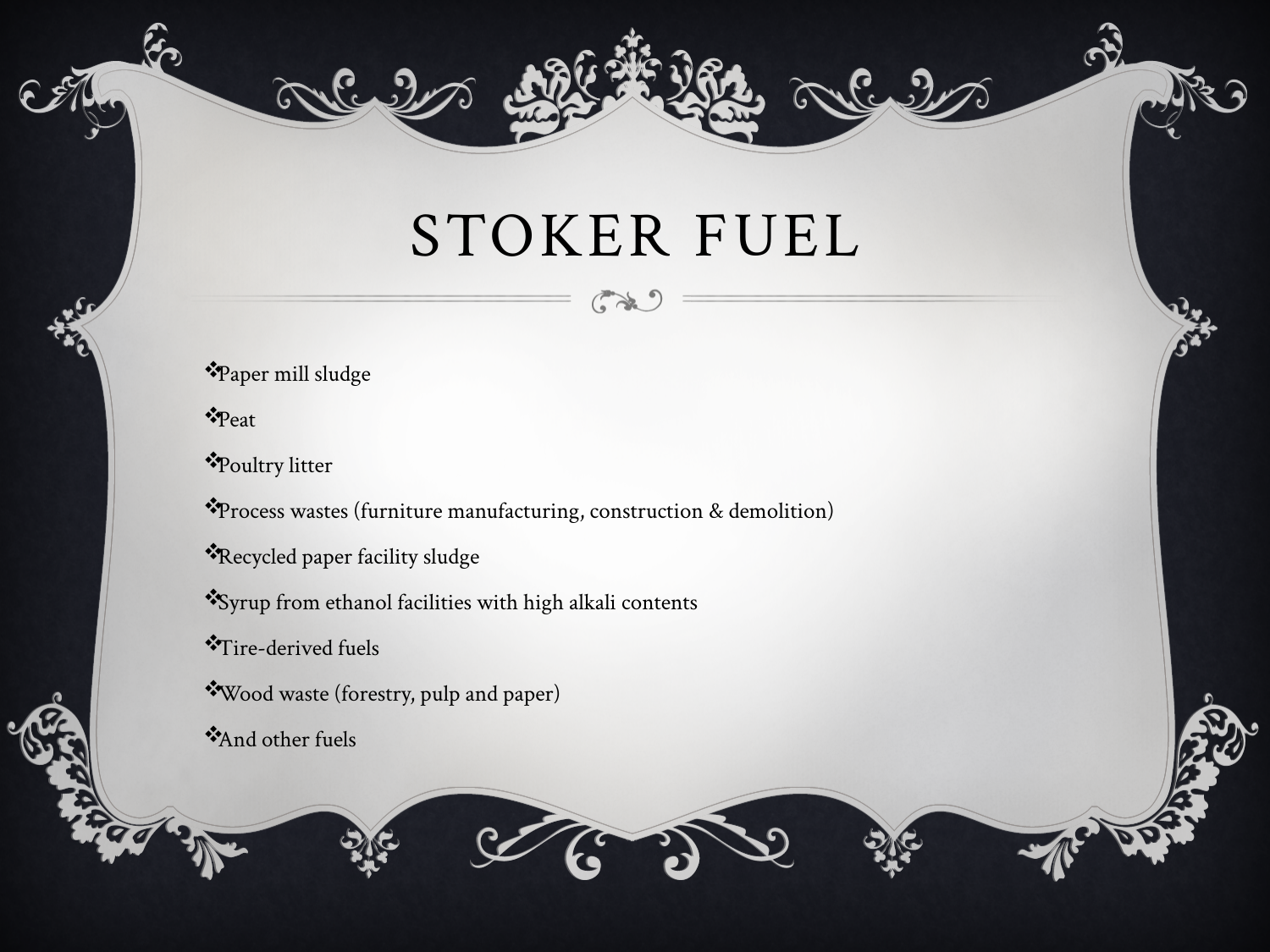

# Stoker Fuel
Paper mill sludge
Peat
Poultry litter
Process wastes (furniture manufacturing, construction & demolition)
Recycled paper facility sludge
Syrup from ethanol facilities with high alkali contents
Tire-derived fuels
Wood waste (forestry, pulp and paper)
And other fuels